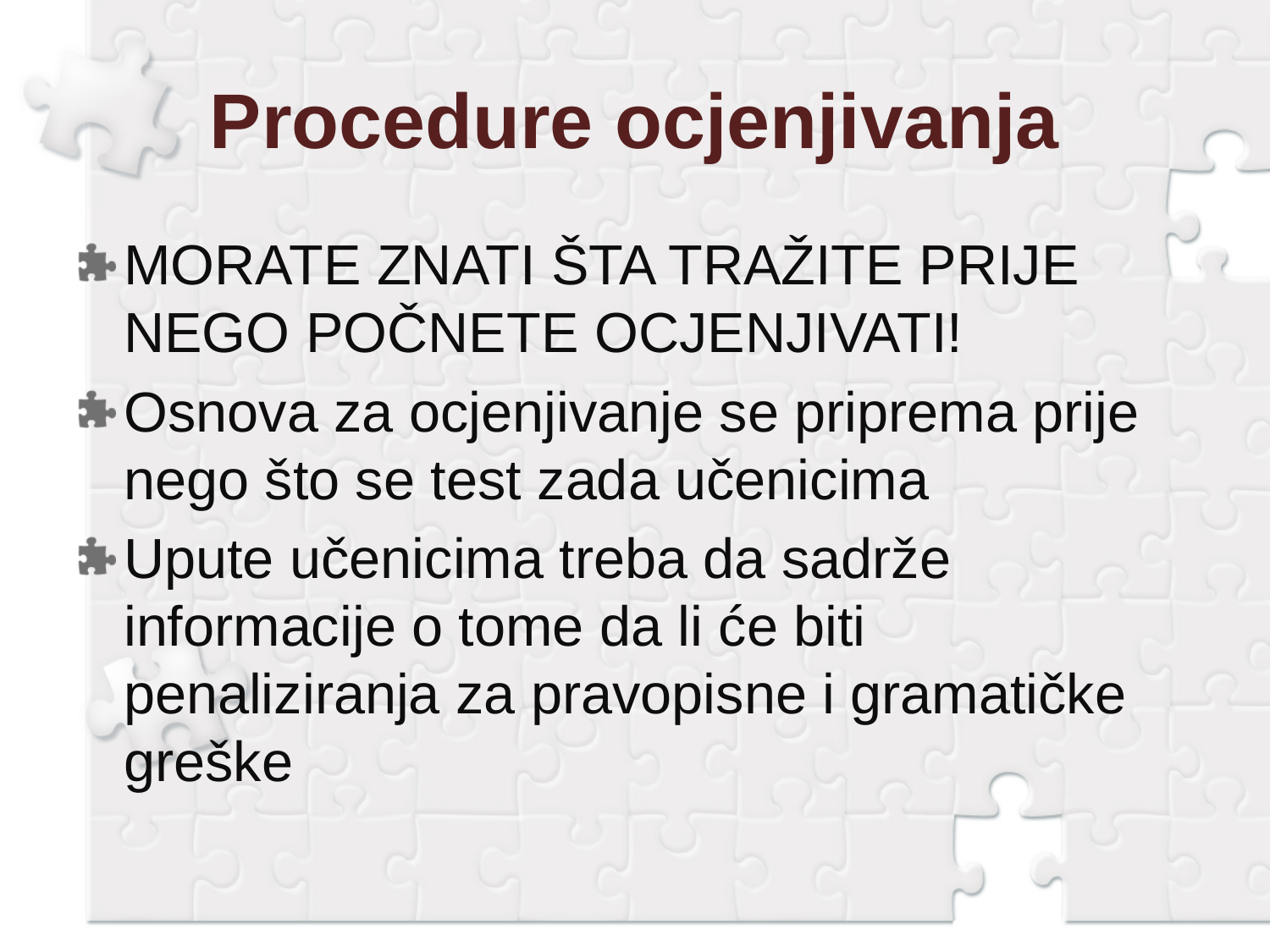

# Procedure ocjenjivanja
MORATE ZNATI ŠTA TRAŽITE PRIJE NEGO POČNETE OCJENJIVATI!
Osnova za ocjenjivanje se priprema prije nego što se test zada učenicima
Upute učenicima treba da sadrže informacije o tome da li će biti penaliziranja za pravopisne i gramatičke greške